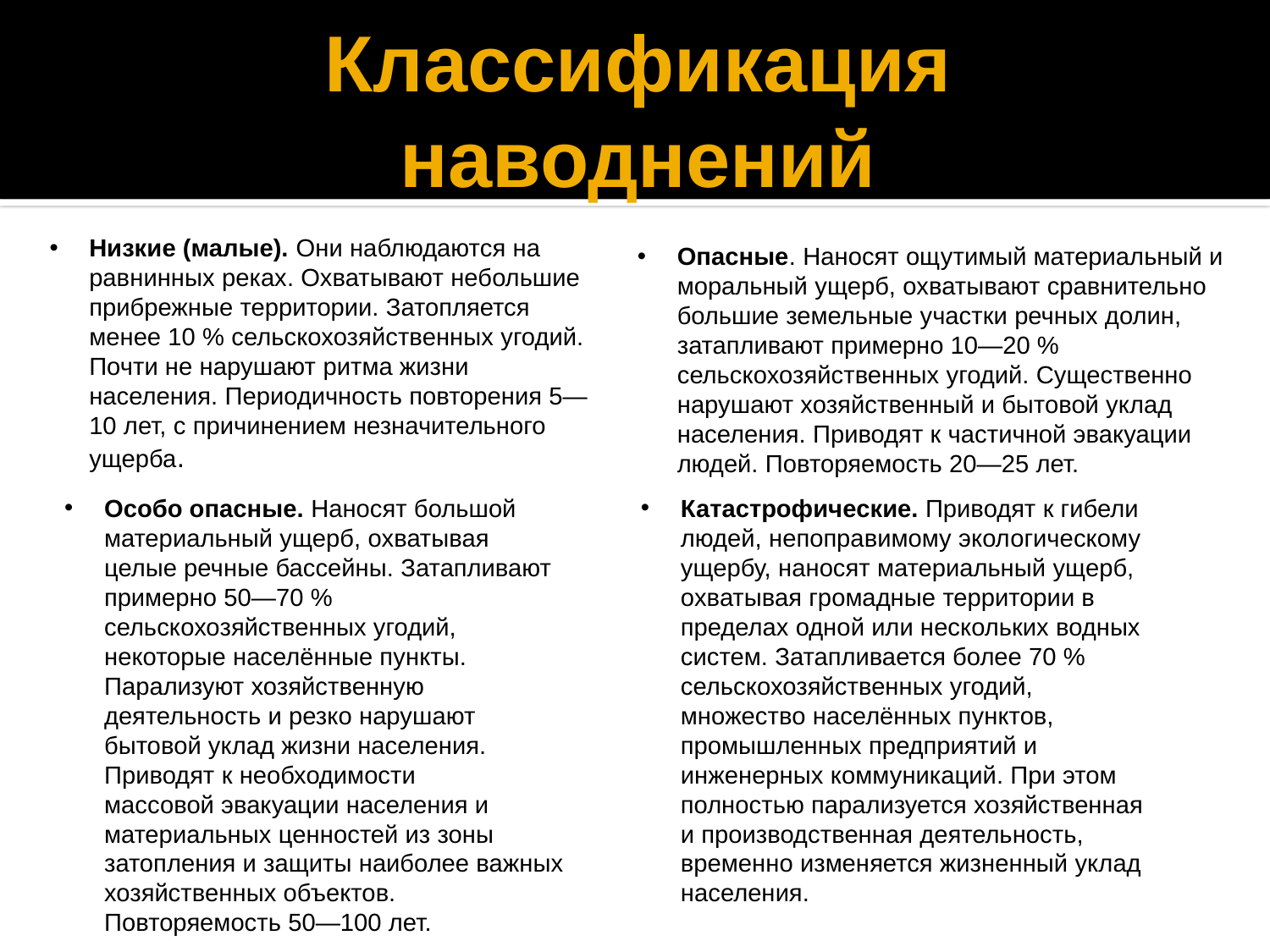

# Классификация наводнений
Низкие (малые). Они наблюдаются на равнинных реках. Охватывают небольшие прибрежные территории. Затопляется менее 10 % сельскохозяйственных угодий. Почти не нарушают ритма жизни населения. Периодичность повторения 5—10 лет, с причинением незначительного ущерба.
Опасные. Наносят ощутимый материальный и моральный ущерб, охватывают сравнительно большие земельные участки речных долин, затапливают примерно 10—20 % сельскохозяйственных угодий. Существенно нарушают хозяйственный и бытовой уклад населения. Приводят к частичной эвакуации людей. Повторяемость 20—25 лет.
Особо опасные. Наносят большой материальный ущерб, охватывая целые речные бассейны. Затапливают примерно 50—70 % сельскохозяйственных угодий, некоторые населённые пункты. Парализуют хозяйственную деятельность и резко нарушают бытовой уклад жизни населения. Приводят к необходимости массовой эвакуации населения и материальных ценностей из зоны затопления и защиты наиболее важных хозяйственных объектов. Повторяемость 50—100 лет.
Катастрофические. Приводят к гибели людей, непоправимому экологическому ущербу, наносят материальный ущерб, охватывая громадные территории в пределах одной или нескольких водных систем. Затапливается более 70 % сельскохозяйственных угодий, множество населённых пунктов, промышленных предприятий и инженерных коммуникаций. При этом полностью парализуется хозяйственная и производственная деятельность, временно изменяется жизненный уклад населения.